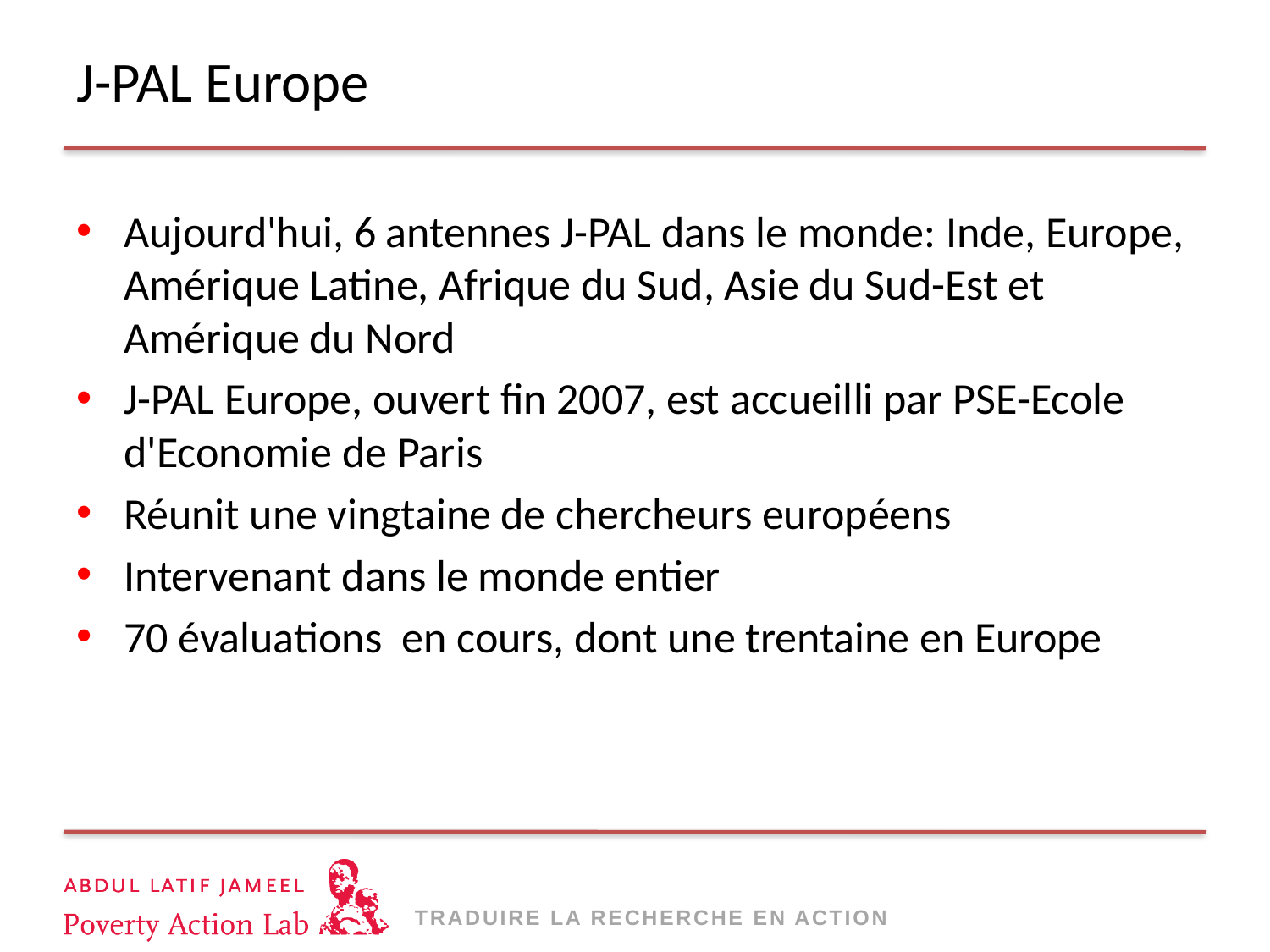

# J-PAL Europe
Aujourd'hui, 6 antennes J-PAL dans le monde: Inde, Europe, Amérique Latine, Afrique du Sud, Asie du Sud-Est et Amérique du Nord
J-PAL Europe, ouvert fin 2007, est accueilli par PSE-Ecole d'Economie de Paris
Réunit une vingtaine de chercheurs européens
Intervenant dans le monde entier
70 évaluations  en cours, dont une trentaine en Europe